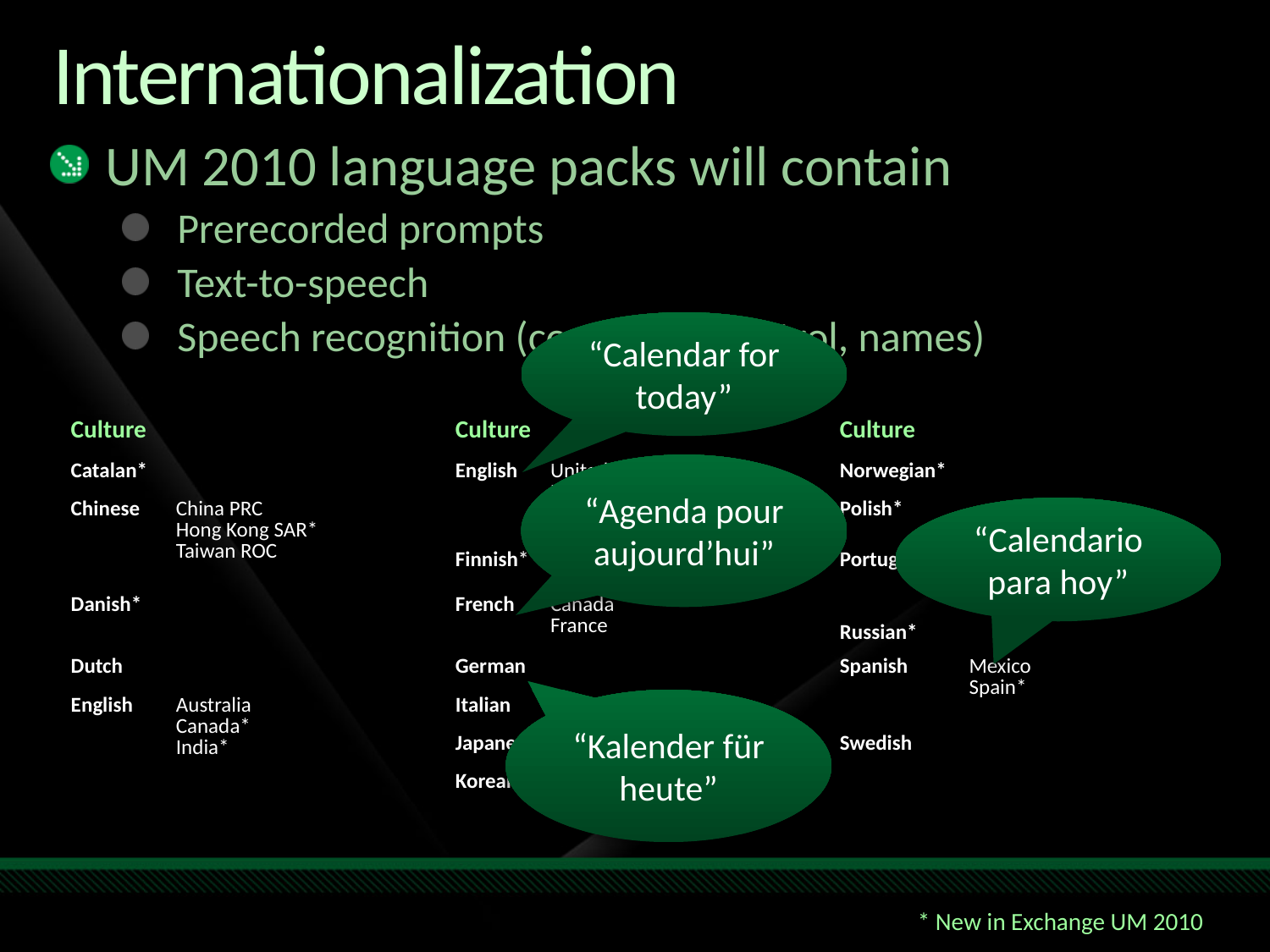

# Internationalization
UM 2010 language packs will contain
Prerecorded prompts
Text-to-speech
Speech recognition (command/control, names)
“Calendar for today”
| Culture |  | Culture |  | Culture |  |
| --- | --- | --- | --- | --- | --- |
| Catalan\* |  | English | United Kingdom United States | Norwegian\* |  |
| Chinese | China PRC Hong Kong SAR\* Taiwan ROC |  |  | Polish\* |  |
|  |  | Finnish\* |  | Portuguese | Brazil Portugal\* |
| Danish\* |  | French | Canada France |  |  |
|  |  |  |  | Russian\* |  |
| Dutch |  | German |  | Spanish | Mexico Spain\* |
| English | Australia Canada\* India\* | Italian |  |  |  |
|  |  | Japanese |  | Swedish |  |
|  |  | Korean |  |  |  |
“Agenda pour aujourd’hui”
“Calendario para hoy”
“Kalender für heute”
* New in Exchange UM 2010